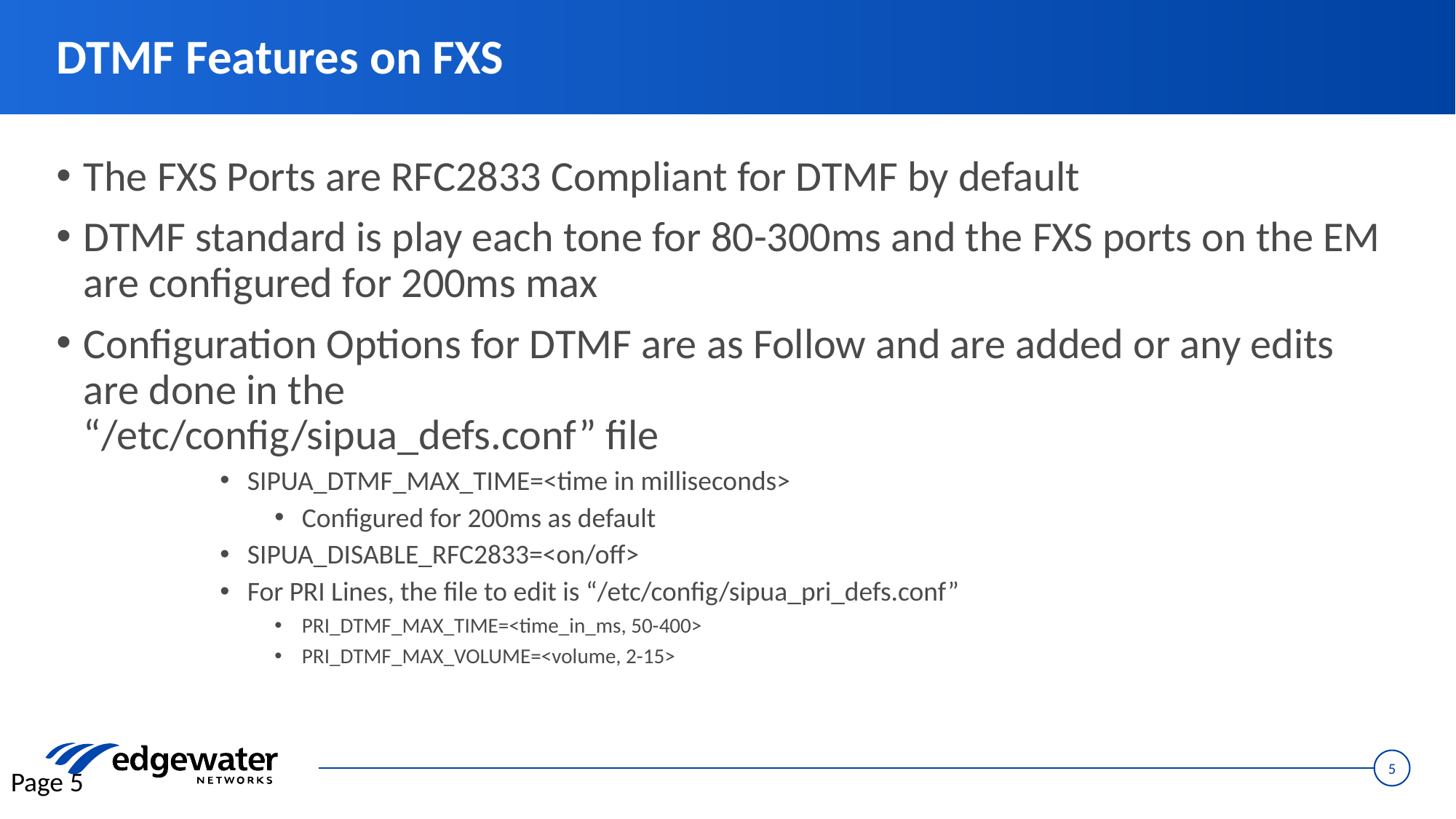

# DTMF Features on FXS
The FXS Ports are RFC2833 Compliant for DTMF by default
DTMF standard is play each tone for 80-300ms and the FXS ports on the EM are configured for 200ms max
Configuration Options for DTMF are as Follow and are added or any edits are done in the
“/etc/config/sipua_defs.conf” file
SIPUA_DTMF_MAX_TIME=<time in milliseconds>
Configured for 200ms as default
SIPUA_DISABLE_RFC2833=<on/off>
For PRI Lines, the file to edit is “/etc/config/sipua_pri_defs.conf”
PRI_DTMF_MAX_TIME=<time_in_ms, 50-400>
PRI_DTMF_MAX_VOLUME=<volume, 2-15>

Page 5